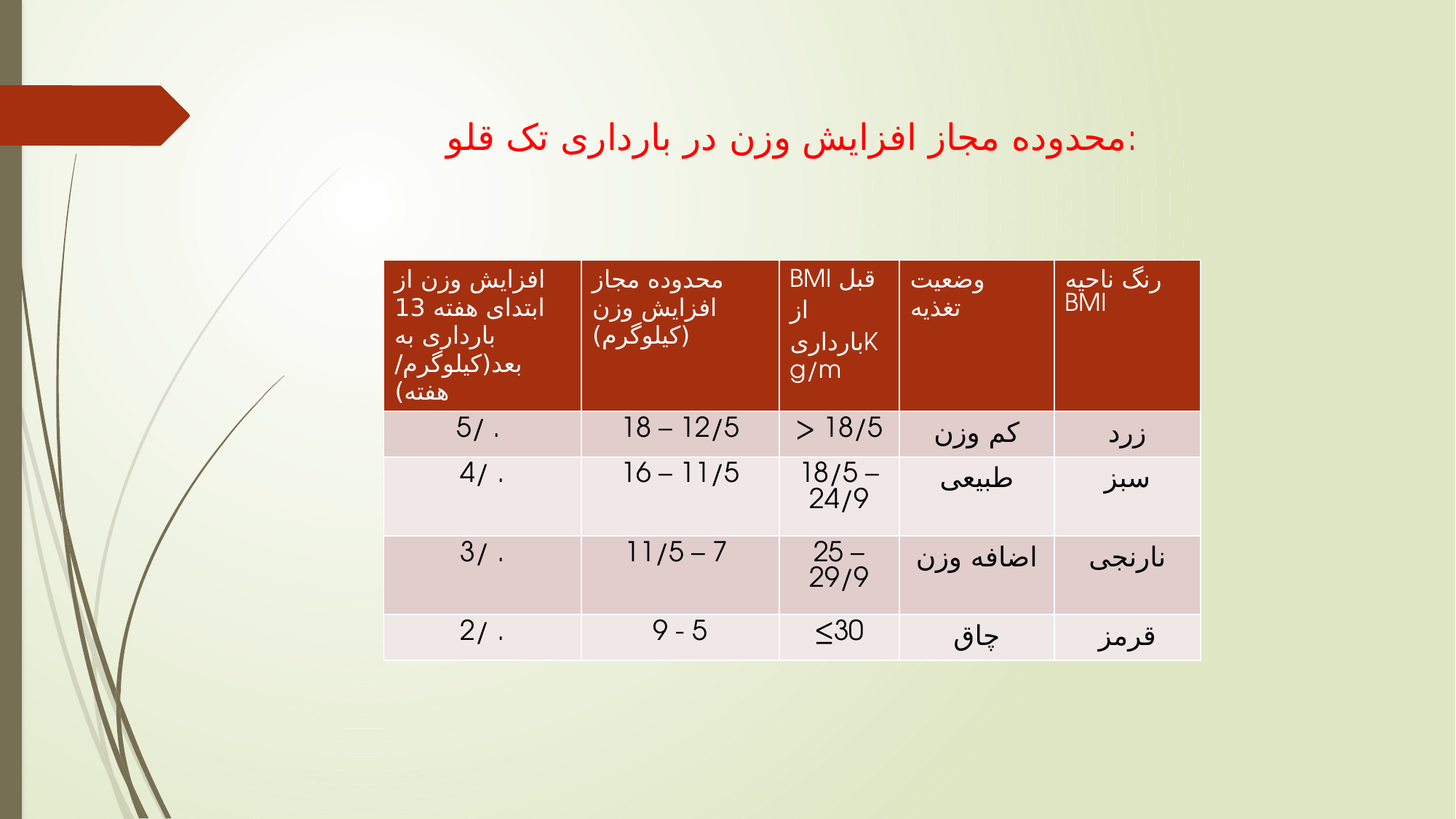

# محدوده مجاز افزایش وزن در بارداری تک قلو:
| افزایش وزن از ابتدای هفته 13 بارداری به بعد(کیلوگرم/ هفته) | محدوده مجاز افزایش وزن (کیلوگرم) | BMI قبل از بارداریKg/m | وضعیت تغذیه | رنگ ناحیه BMI |
| --- | --- | --- | --- | --- |
| 5/ . | 18 – 12/5 | > 18/5 | کم وزن | زرد |
| 4/ . | 16 – 11/5 | 18/5 – 24/9 | طبیعی | سبز |
| 3/ . | 11/5 – 7 | 25 – 29/9 | اضافه وزن | نارنجی |
| 2/ . | 9 - 5 | ≤30 | چاق | قرمز |